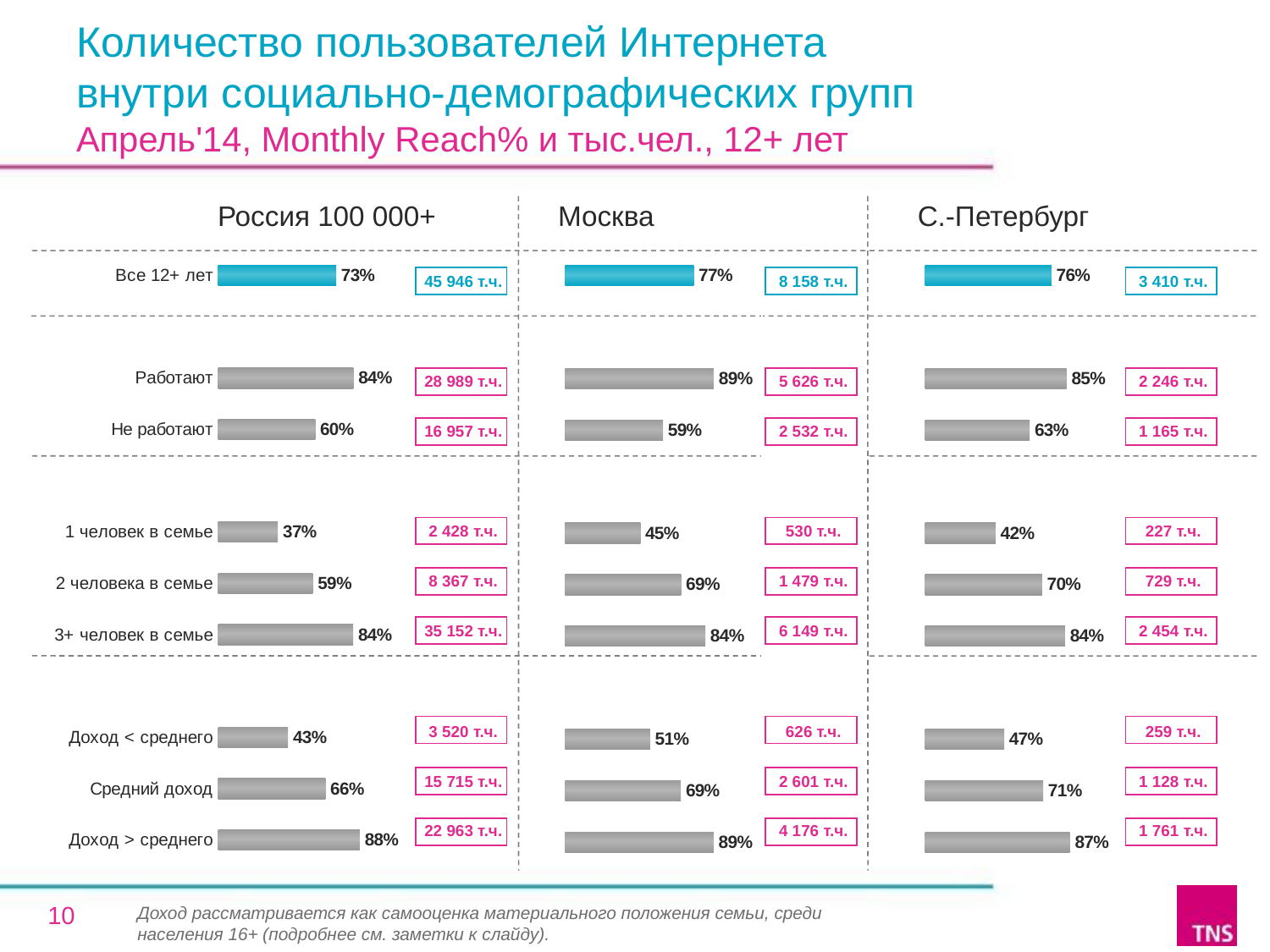

# Количество пользователей Интернета внутри социально-демографических групп Апрель'14, Monthly Reach% и тыс.чел., 12+ лет
Россия 100 000+
Москва
С.-Петербург

### Chart

| Category | % |
|---|---|
| Все 12+ лет | 73.1 |
|  | None |
| Работают | 83.7 |
| Не работают | 60.1 |
|  | None |
| 1 человек в семье | 37.0 |
| 2 человека в семье | 58.6 |
| 3+ человек в семье | 83.6 |
|  | None |
| Доход < среднего | 43.3 |
| Средний доход | 66.4 |
| Доход > среднего | 87.7 |

### Chart

| Category | % |
|---|---|
| Все 12+ лет | 76.9 |
|  | None |
| Работают | 88.8 |
| Не работают | 58.5 |
|  | None |
| 1 человек в семье | 45.0 |
| 2 человека в семье | 69.3 |
| 3+ человек в семье | 83.8 |
|  | None |
| Доход < среднего | 50.8 |
| Средний доход | 69.2 |
| Доход > среднего | 88.7 |

### Chart

| Category | % |
|---|---|
| Все 12+ лет | 75.5 |
|  | None |
| Работают | 84.5 |
| Не работают | 62.5 |
|  | None |
| 1 человек в семье | 42.1 |
| 2 человека в семье | 69.9 |
| 3+ человек в семье | 83.6 |
|  | None |
| Доход < среднего | 47.3 |
| Средний доход | 70.5 |
| Доход > среднего | 86.5 |
| 8 158 т.ч. |
| --- |
|  |
| 5 626 т.ч. |
| 2 532 т.ч. |
|  |
| 530 т.ч. |
| 1 479 т.ч. |
| 6 149 т.ч. |
|  |
| 626 т.ч. |
| 2 601 т.ч. |
| 4 176 т.ч. |
| 3 410 т.ч. |
| --- |
|  |
| 2 246 т.ч. |
| 1 165 т.ч. |
|  |
| 227 т.ч. |
| 729 т.ч. |
| 2 454 т.ч. |
|  |
| 259 т.ч. |
| 1 128 т.ч. |
| 1 761 т.ч. |
| 45 946 т.ч. |
| --- |
|  |
| 28 989 т.ч. |
| 16 957 т.ч. |
|  |
| 2 428 т.ч. |
| 8 367 т.ч. |
| 35 152 т.ч. |
|  |
| 3 520 т.ч. |
| 15 715 т.ч. |
| 22 963 т.ч. |

10
Доход рассматривается как самооценка материального положения семьи, среди населения 16+ (подробнее см. заметки к слайду).